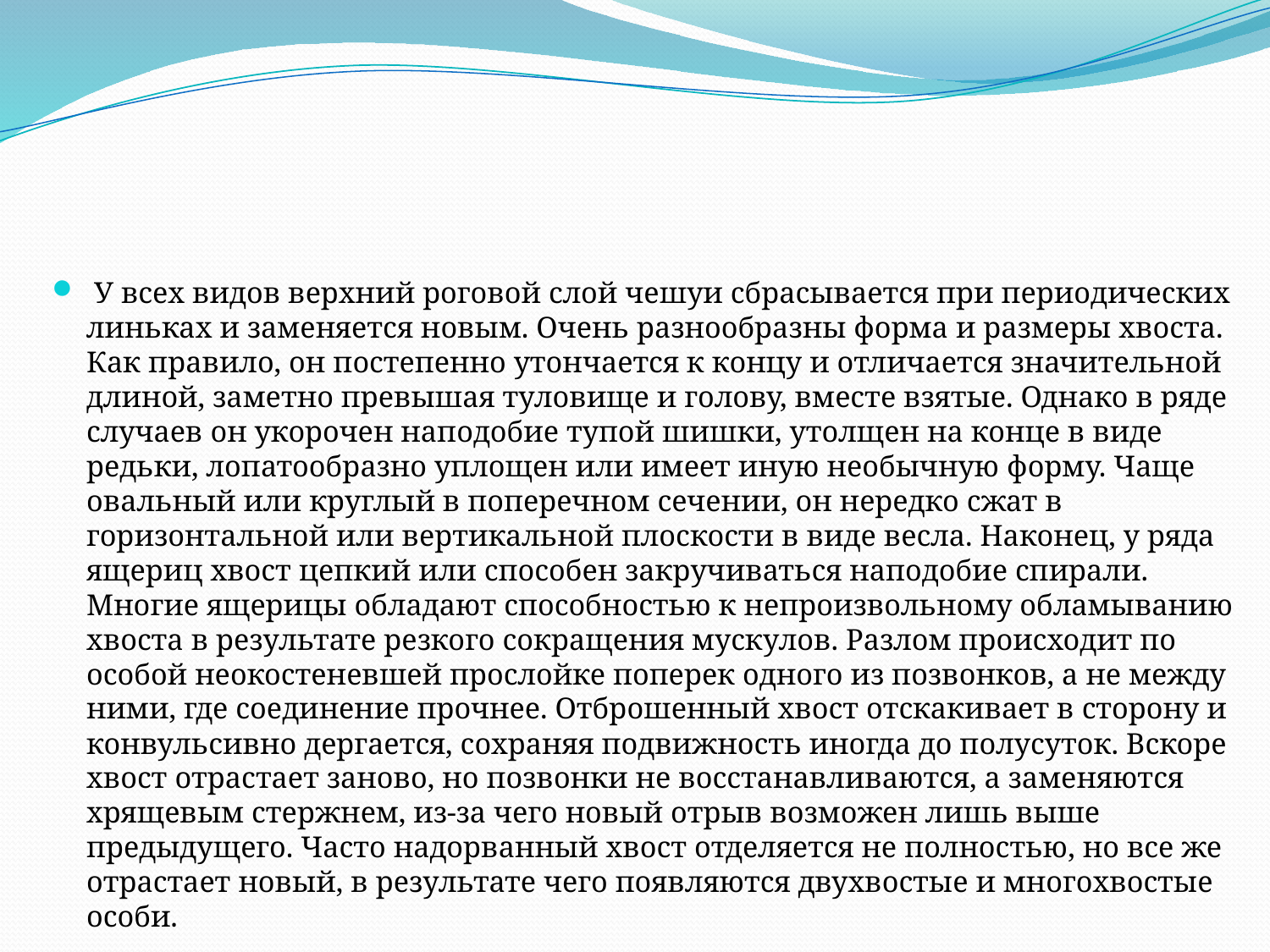

#
 У всех видов верхний роговой слой чешуи сбрасывается при периодических линьках и заменяется новым. Очень разнообразны форма и размеры хвоста. Как правило, он постепенно утончается к концу и отличается значительной длиной, заметно превышая туловище и голову, вместе взятые. Однако в ряде случаев он укорочен наподобие тупой шишки, утолщен на конце в виде редьки, лопатообразно уплощен или имеет иную необычную форму. Чаще овальный или круглый в поперечном сечении, он нередко сжат в горизонтальной или вертикальной плоскости в виде весла. Наконец, у ряда ящериц хвост цепкий или способен закручиваться наподобие спирали. Многие ящерицы обладают способностью к непроизвольному обламыванию хвоста в результате резкого сокращения мускулов. Разлом происходит по особой неокостеневшей прослойке поперек одного из позвонков, а не между ними, где соединение прочнее. Отброшенный хвост отскакивает в сторону и конвульсивно дергается, сохраняя подвижность иногда до полусуток. Вскоре хвост отрастает заново, но позвонки не восстанавливаются, а заменяются хрящевым стержнем, из-за чего новый отрыв возможен лишь выше предыдущего. Часто надорванный хвост отделяется не полностью, но все же отрастает новый, в результате чего появляются двухвостые и многохвостые особи.